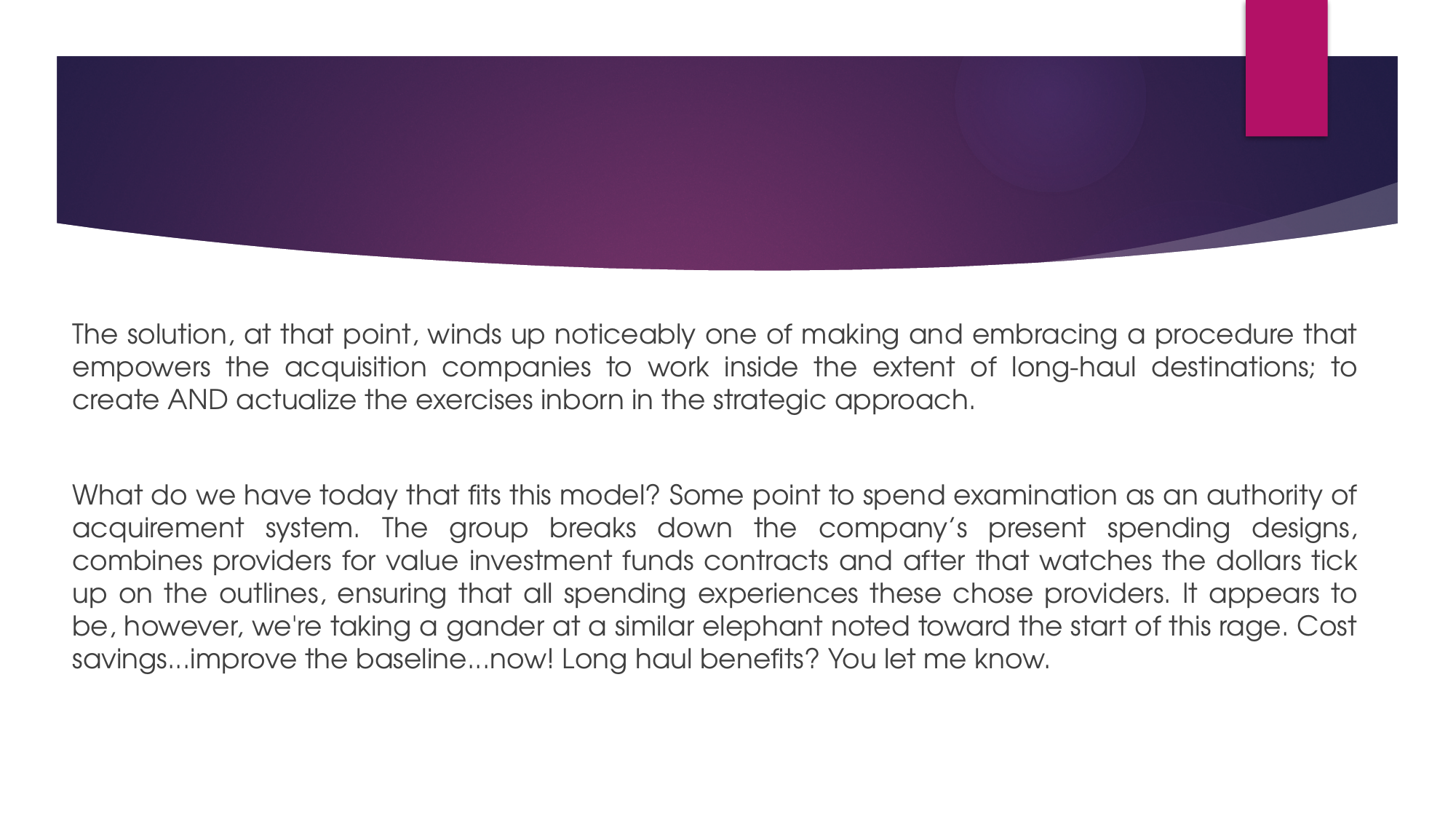

The solution, at that point, winds up noticeably one of making and embracing a procedure that empowers the acquisition companies to work inside the extent of long-haul destinations; to create AND actualize the exercises inborn in the strategic approach.

What do we have today that fits this model? Some point to spend examination as an authority of acquirement system. The group breaks down the company’s present spending designs, combines providers for value investment funds contracts and after that watches the dollars tick up on the outlines, ensuring that all spending experiences these chose providers. It appears to be, however, we're taking a gander at a similar elephant noted toward the start of this rage. Cost savings...improve the baseline...now! Long haul benefits? You let me know.